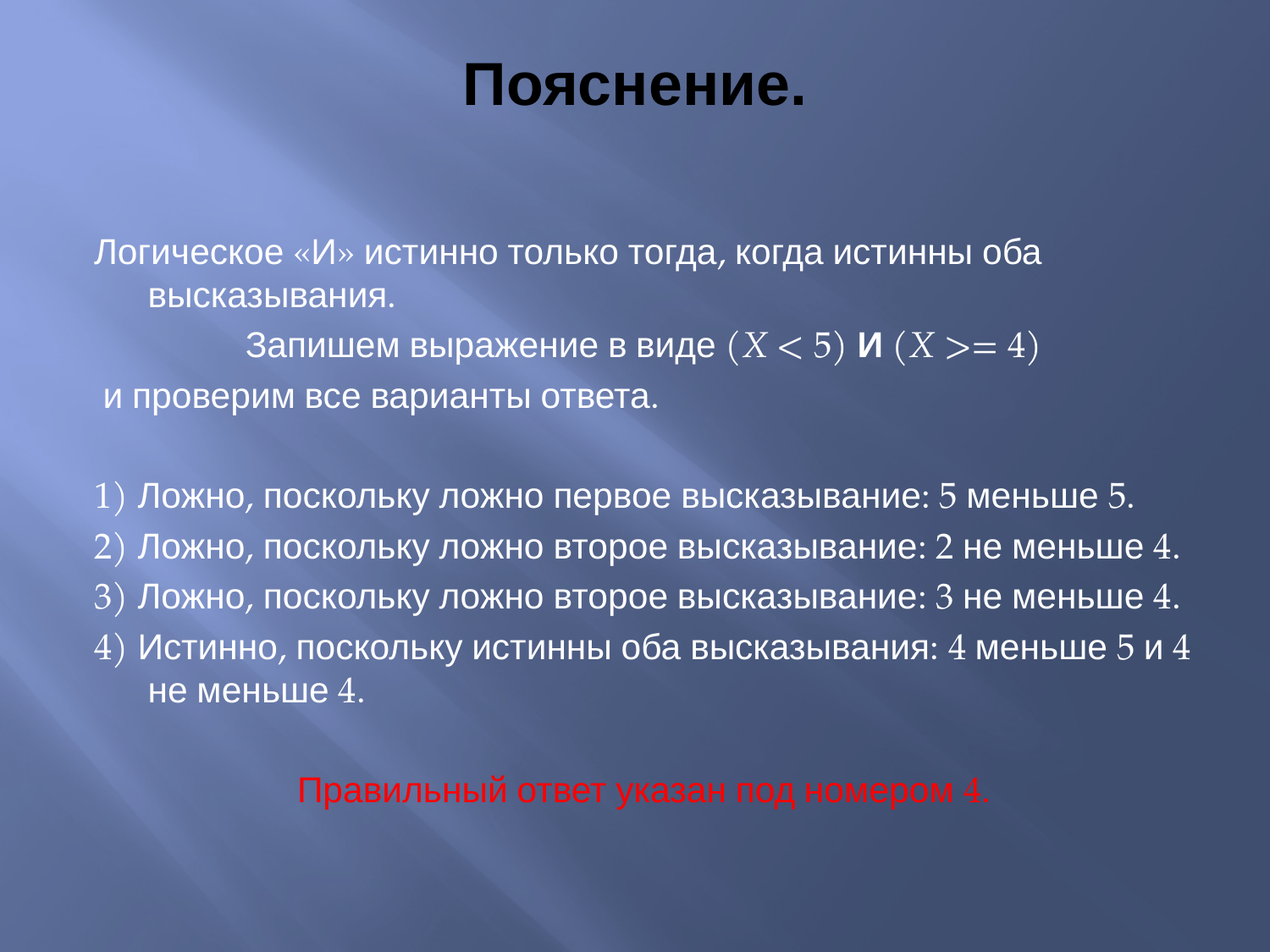

# Пояснение.
Логическое «И» истинно только тогда, когда истинны оба высказывания.
Запишем выражение в виде (X < 5) И (X >= 4)
 и проверим все варианты ответа.

1) Ложно, поскольку ложно первое высказывание: 5 меньше 5.
2) Ложно, поскольку ложно второе высказывание: 2 не меньше 4.
3) Ложно, поскольку ложно второе высказывание: 3 не меньше 4.
4) Истинно, поскольку истинны оба высказывания: 4 меньше 5 и 4 не меньше 4.

Правильный ответ указан под номером 4.